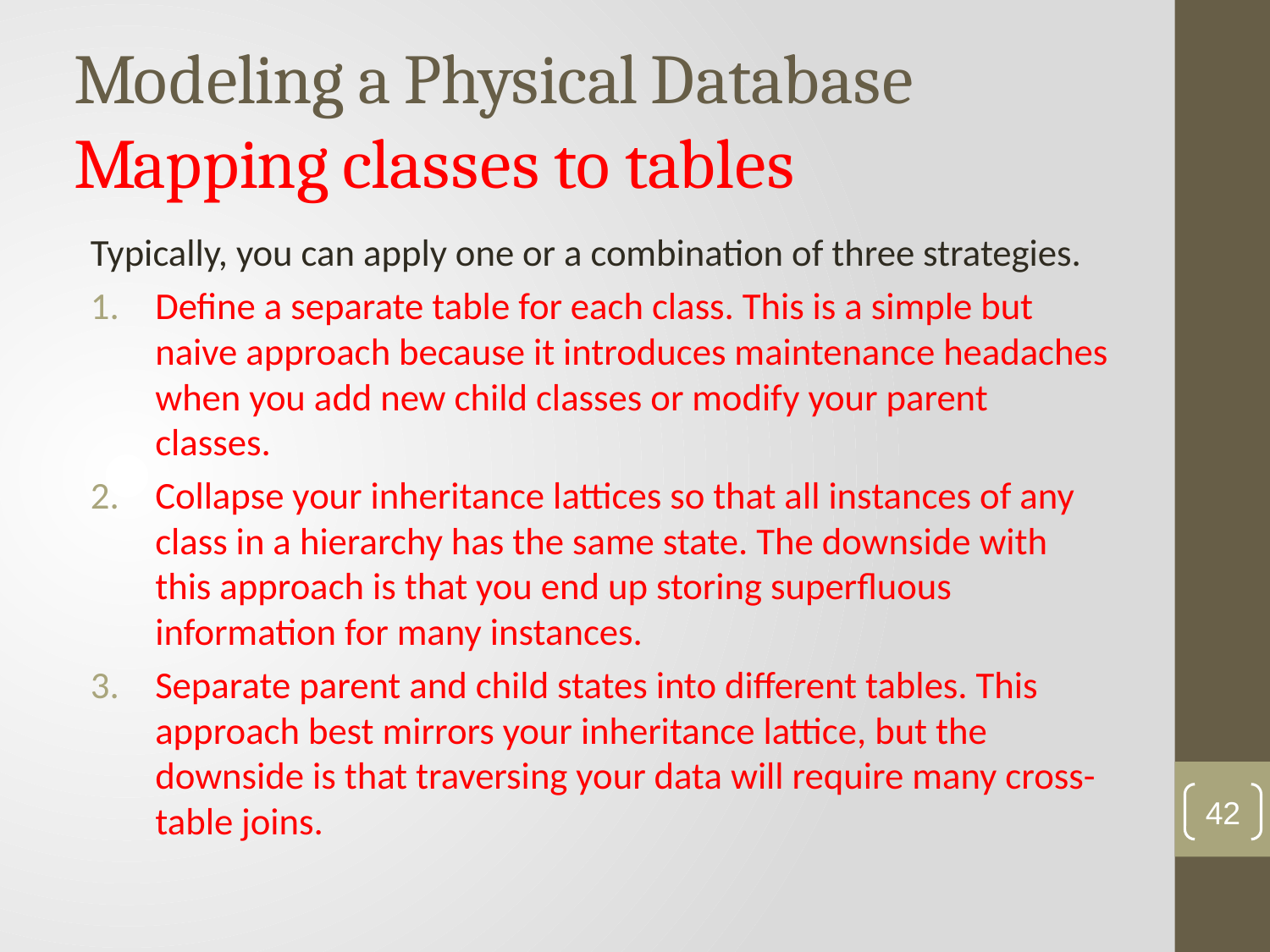

# Modeling a Physical Database Mapping classes to tables
Typically, you can apply one or a combination of three strategies.
Define a separate table for each class. This is a simple but naive approach because it introduces maintenance headaches when you add new child classes or modify your parent classes.
Collapse your inheritance lattices so that all instances of any class in a hierarchy has the same state. The downside with this approach is that you end up storing superfluous information for many instances.
Separate parent and child states into different tables. This approach best mirrors your inheritance lattice, but the downside is that traversing your data will require many cross-table joins.
42